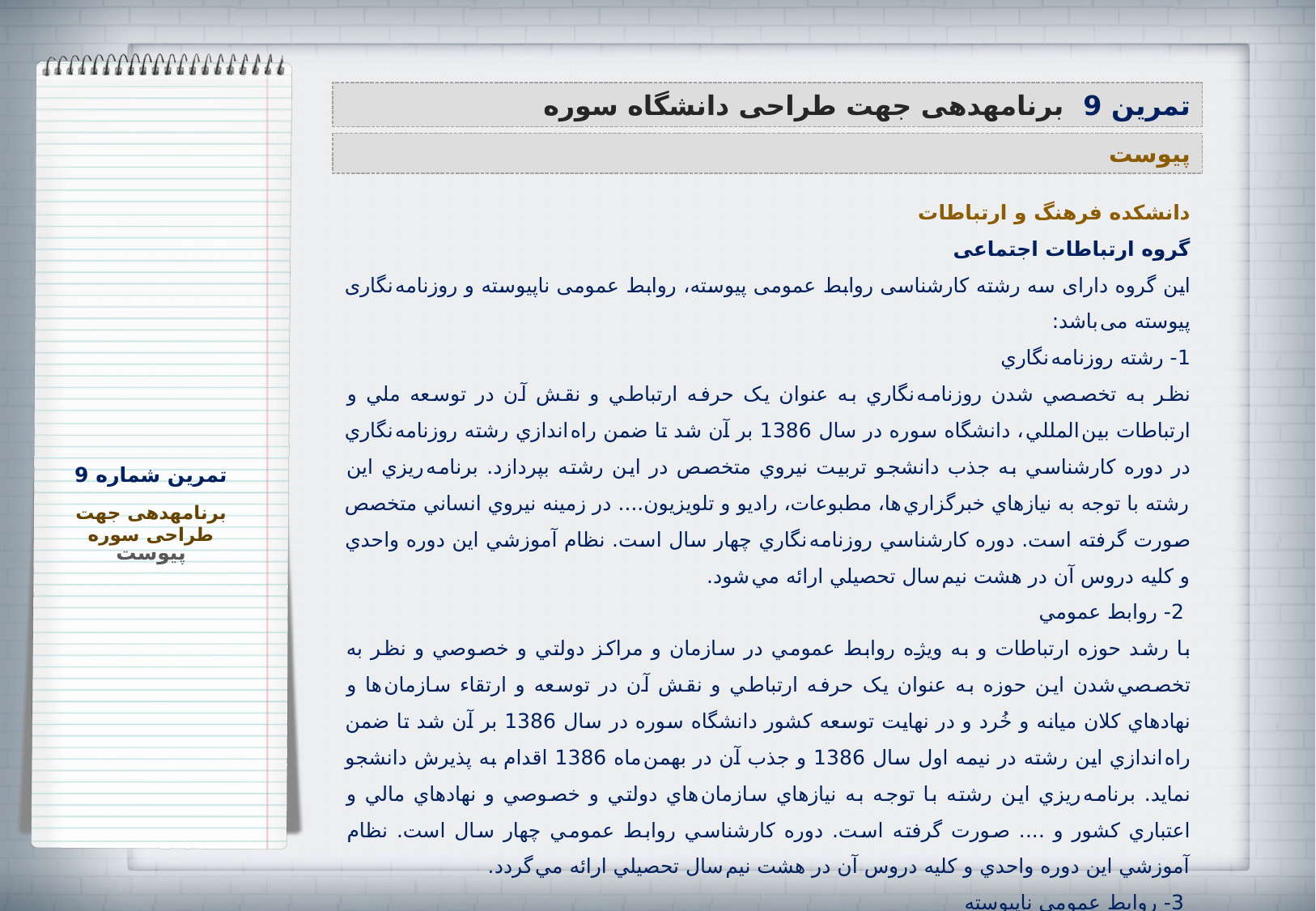

تمرین 9  برنامه‏دهی جهت طراحی دانشگاه سوره
پیوست
دانشکده فرهنگ و ارتباطات
گروه ارتباطات اجتماعی
این گروه دارای سه رشته کارشناسی روابط عمومی پیوسته، روابط عمومی ناپیوسته و روزنامه نگاری پیوسته می باشد:
1- رشته روزنامه نگاري
نظر به تخصصي شدن روزنامه نگاري به عنوان يک حرفه ارتباطي و نقش آن در توسعه ملي و ارتباطات بين المللي ، دانشگاه سوره در سال 1386 بر آن شد تا ضمن راه اندازي رشته روزنامه نگاري در دوره کارشناسي به جذب دانشجو تربيت نيروي متخصص در اين رشته بپردازد. برنامه ريزي اين رشته با توجه به نيازهاي خبرگزاري ها، مطبوعات، راديو و تلويزيون.... در زمينه نيروي انساني متخصص صورت گرفته است. دوره کارشناسي روزنامه نگاري چهار سال است. نظام آموزشي اين دوره واحدي و کليه دروس آن در هشت نيم سال تحصيلي ارائه مي شود.
 2- روابط عمومي
با رشد حوزه ارتباطات و به ويژه روابط عمومي در سازمان و مراکز دولتي و خصوصي و نظر به تخصصي شدن اين حوزه به عنوان يک حرفه ارتباطي و نقش آن در توسعه و ارتقاء سازمان ها و نهادهاي کلان ميانه و خُرد و در نهايت توسعه کشور دانشگاه سوره در سال 1386 بر آن شد تا ضمن راه اندازي اين رشته در نيمه اول سال 1386 و جذب آن در بهمن ماه 1386 اقدام به پذيرش دانشجو نمايد. برنامه ريزي اين رشته با توجه به نيازهاي سازمان هاي دولتي و خصوصي و نهادهاي مالي و اعتباري کشور و .... صورت گرفته است. دوره کارشناسي روابط عمومي چهار سال است. نظام آموزشي اين دوره واحدي و کليه دروس آن در هشت نيم سال تحصيلي ارائه مي گردد.
 3- روابط عمومی ناپیوسته
این رشته بنابر نیاز سازمان های رسانه و فرهنگی جهت ارتقاء سطح علمی پرسنل کاردانی تأسیس شده است. دانشگاه سوره از مهرماه 1392 به پذیرش دانشجو در این رشته پرداخته است. دوره کارشناسی ناپیوسته این رشته دو سال است. نظام آموزشی این دوره واحدی می باشد.
تمرین شماره 9
برنامه‏دهی جهت طراحی سوره
پیوست